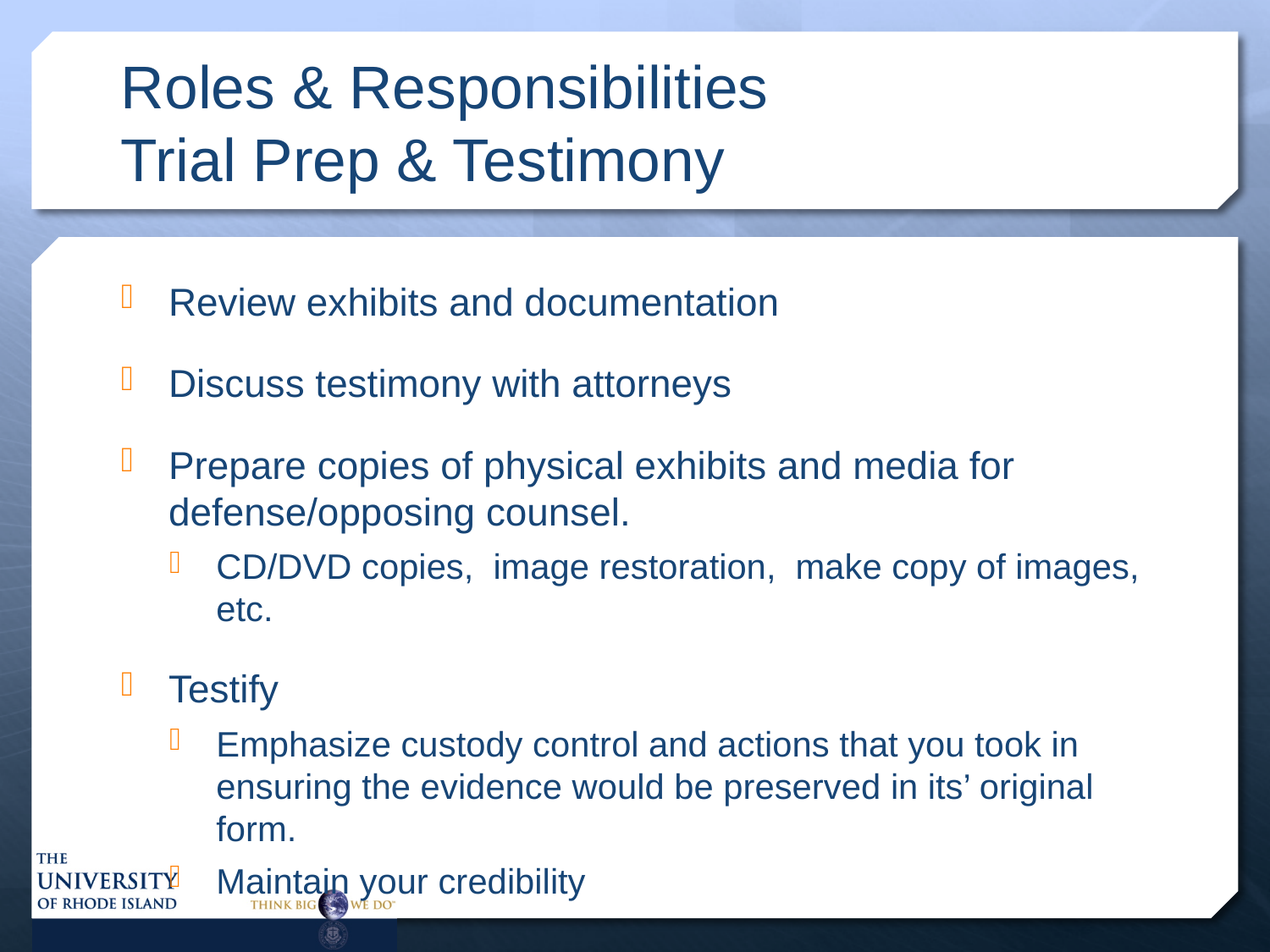

# Roles & Responsibilities Trial Prep & Testimony
Review exhibits and documentation
Discuss testimony with attorneys
Prepare copies of physical exhibits and media for defense/opposing counsel.
CD/DVD copies,  image restoration,  make copy of images, etc.
Testify
Emphasize custody control and actions that you took in ensuring the evidence would be preserved in its’ original form.
Maintain your credibility